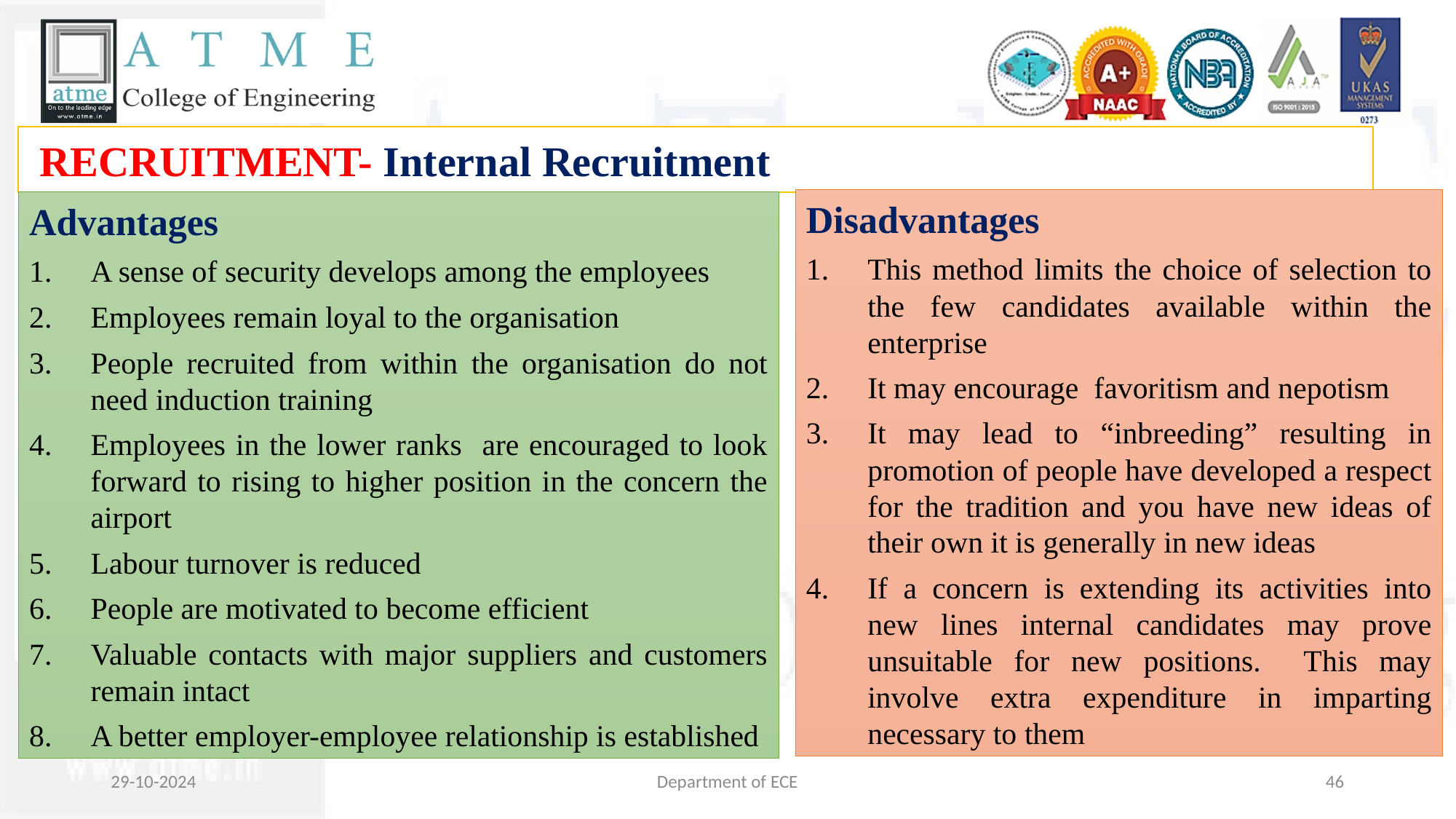

RECRUITMENT- Internal Recruitment
Disadvantages
This method limits the choice of selection to the few candidates available within the enterprise
It may encourage  favoritism and nepotism
It may lead to “inbreeding” resulting in promotion of people have developed a respect for the tradition and you have new ideas of their own it is generally in new ideas
If a concern is extending its activities into new lines internal candidates may prove unsuitable for new positions.  This may involve extra expenditure in imparting necessary to them
Advantages
A sense of security develops among the employees
Employees remain loyal to the organisation
People recruited from within the organisation do not need induction training
Employees in the lower ranks  are encouraged to look forward to rising to higher position in the concern the airport
Labour turnover is reduced
People are motivated to become efficient
Valuable contacts with major suppliers and customers remain intact
A better employer-employee relationship is established

29-10-2024
Department of ECE
46